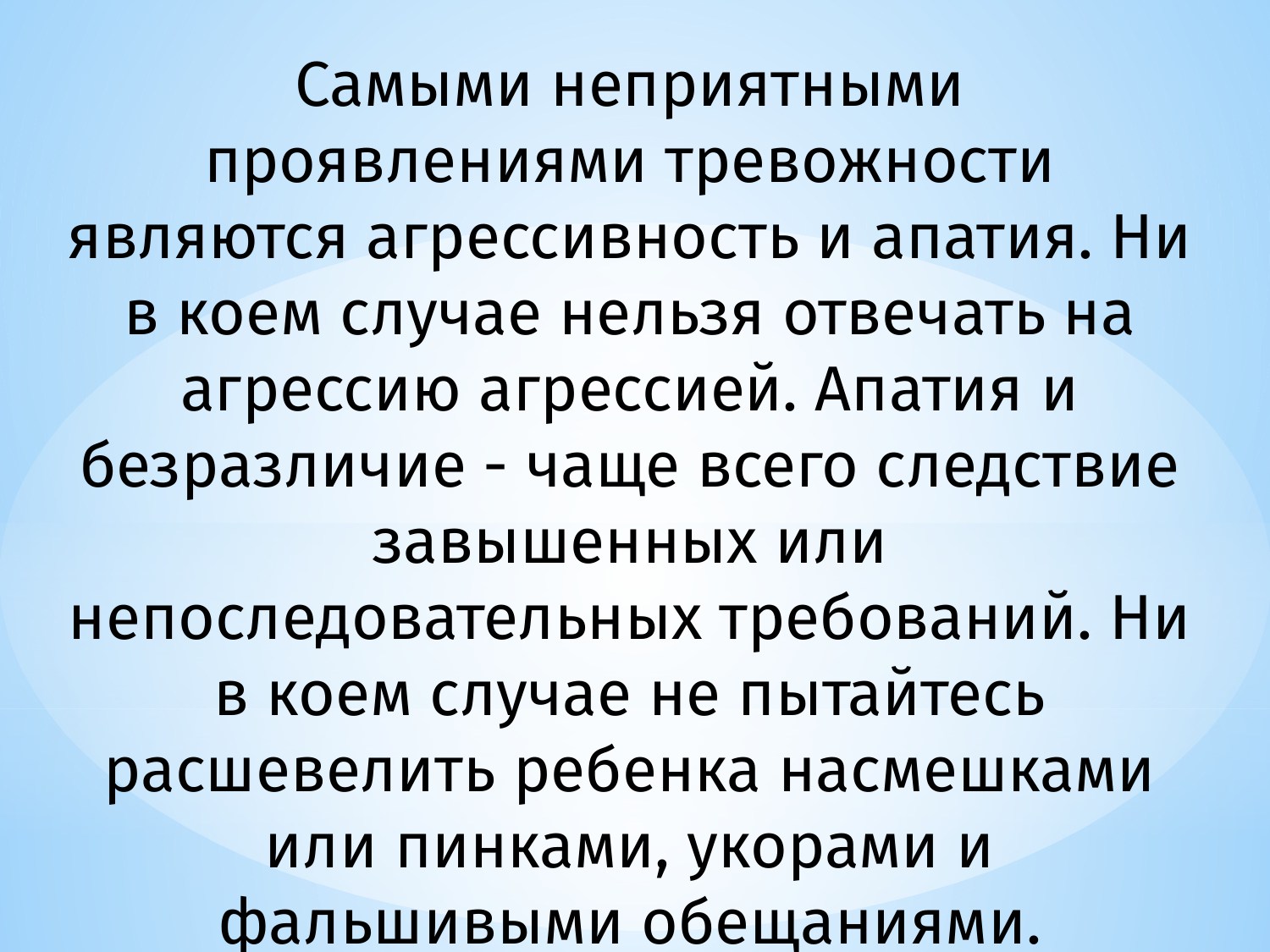

Самыми неприятными проявлениями тревожности являются агрессивность и апатия. Ни в коем случае нельзя отвечать на агрессию агрессией. Апатия и безразличие - чаще всего следствие завышенных или непоследовательных требований. Ни в коем случае не пытайтесь расшевелить ребенка насмешками или пинками, укорами и фальшивыми обещаниями.